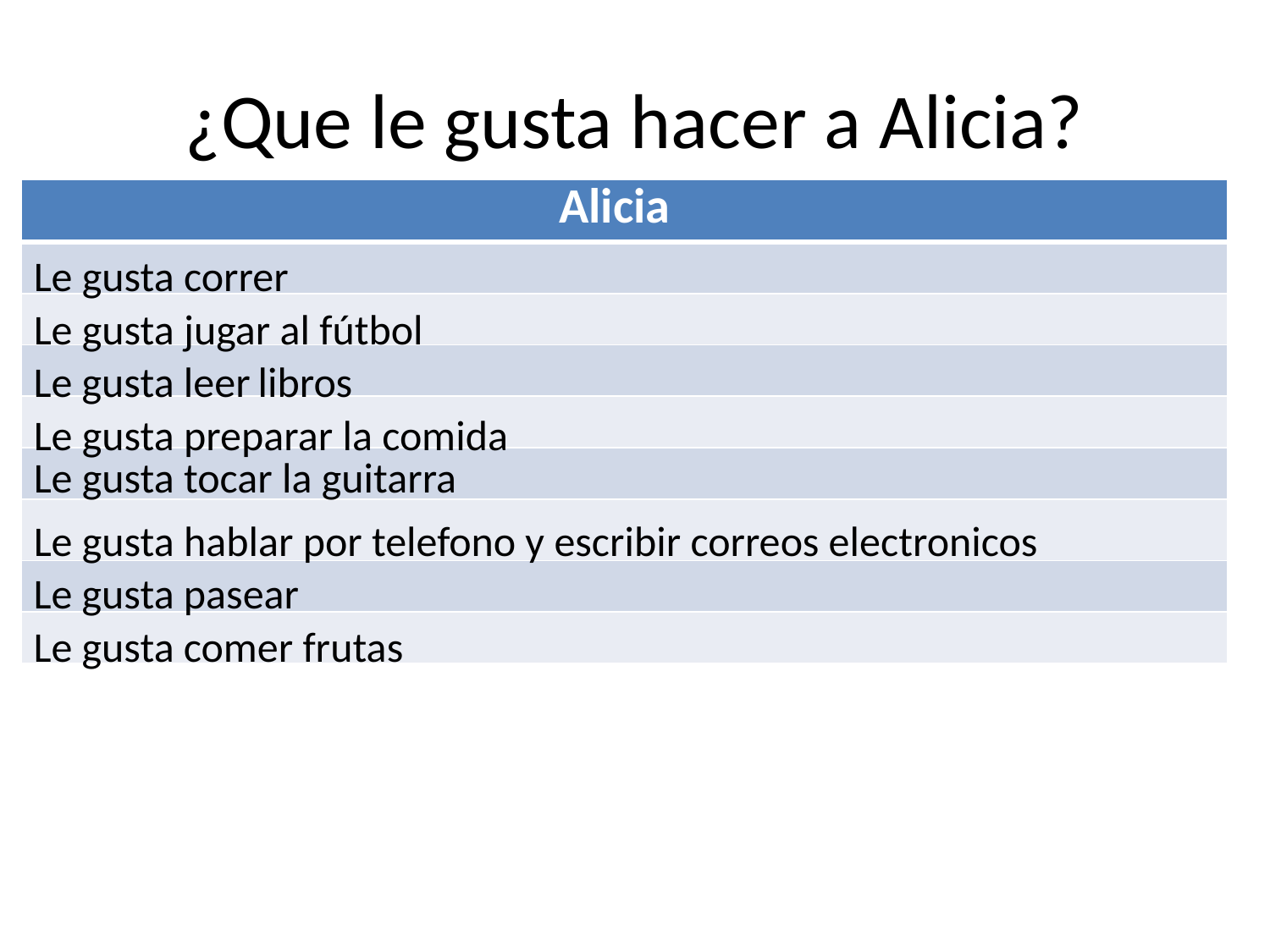

# ¿Que le gusta hacer a Alicia?
| Alicia |
| --- |
|  |
|  |
|  |
|  |
|  |
|  |
|  |
|  |

Le gusta correr
Le gusta jugar al fútbol
Le gusta leer libros
Le gusta preparar la comida
Le gusta tocar la guitarra
Le gusta hablar por telefono y escribir correos electronicos
Le gusta pasear
Le gusta comer frutas